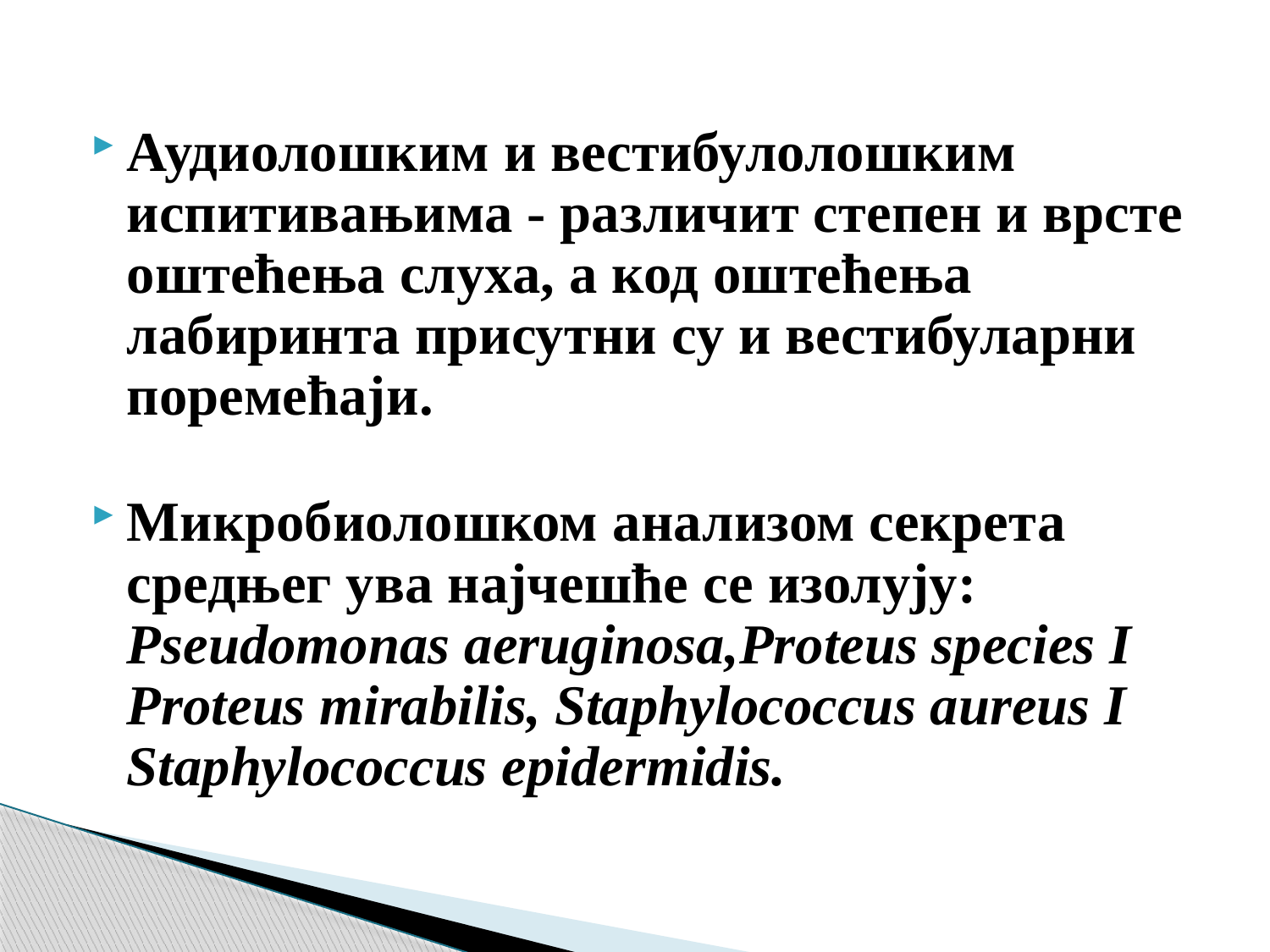

Аудиолошким и вестибулолошким испитивањима - различит степен и врсте оштећења слуха, а код оштећења лабиринта присутни су и вестибуларни поремећаји.

Микробиолошком анализом секрета средњег ува најчешће се изолују: Pseudomonas aeruginosa,Proteus species I Proteus mirabilis, Staphylococcus aureus I Staphylococcus epidermidis.